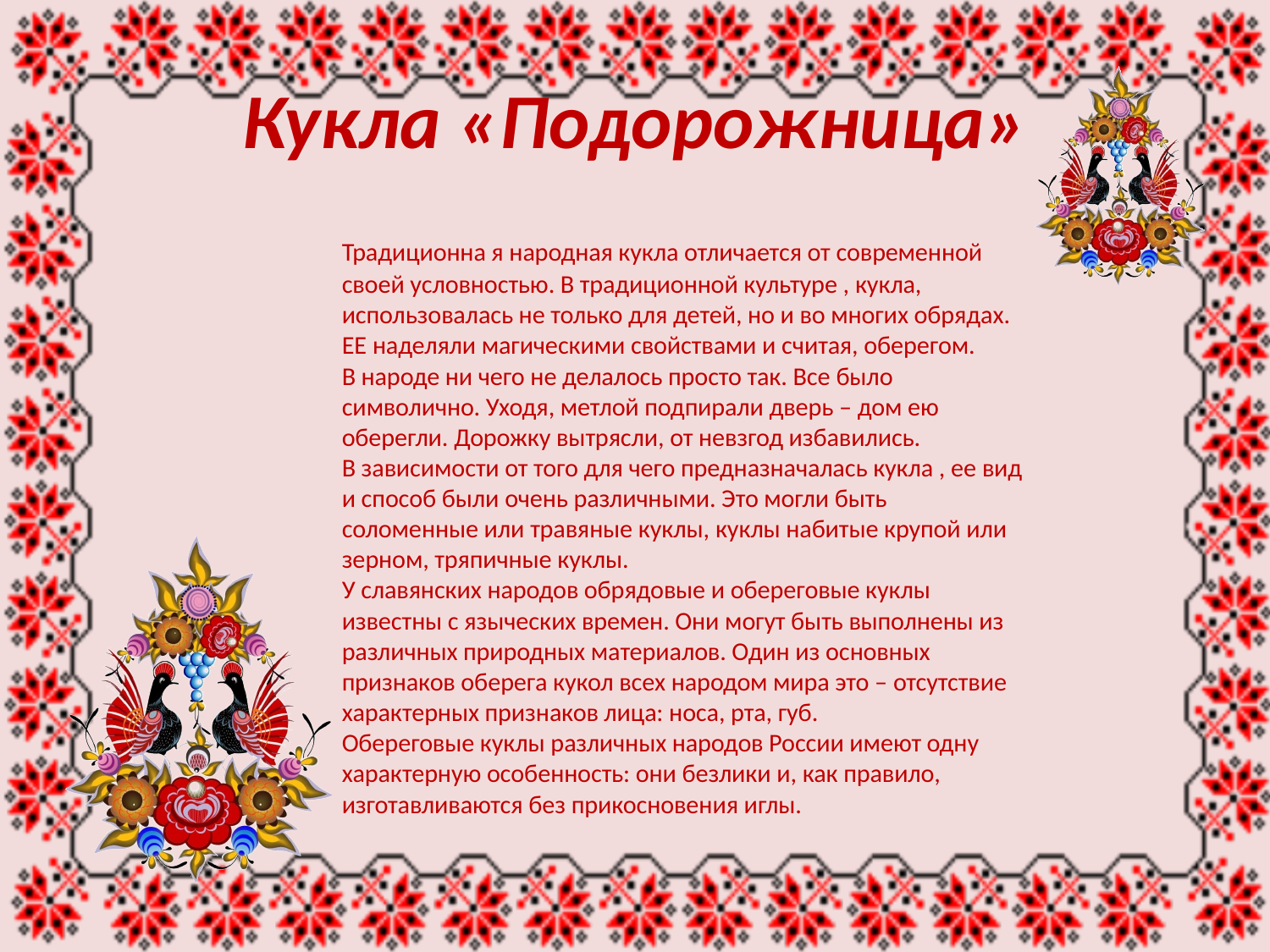

# Кукла «Подорожница»
		Традиционна я народная кукла отличается от современной своей условностью. В традиционной культуре , кукла, использовалась не только для детей, но и во многих обрядах. ЕЕ наделяли магическими свойствами и считая, оберегом.
	В народе ни чего не делалось просто так. Все было символично. Уходя, метлой подпирали дверь – дом ею оберегли. Дорожку вытрясли, от невзгод избавились.
	В зависимости от того для чего предназначалась кукла , ее вид и способ были очень различными. Это могли быть соломенные или травяные куклы, куклы набитые крупой или зерном, тряпичные куклы.
У славянских народов обрядовые и обереговые куклы известны с языческих времен. Они могут быть выполнены из различных природных материалов. Один из основных признаков оберега кукол всех народом мира это – отсутствие характерных признаков лица: носа, рта, губ.
	Обереговые куклы различных народов России имеют одну характерную особенность: они безлики и, как правило, изготавливаются без прикосновения иглы.